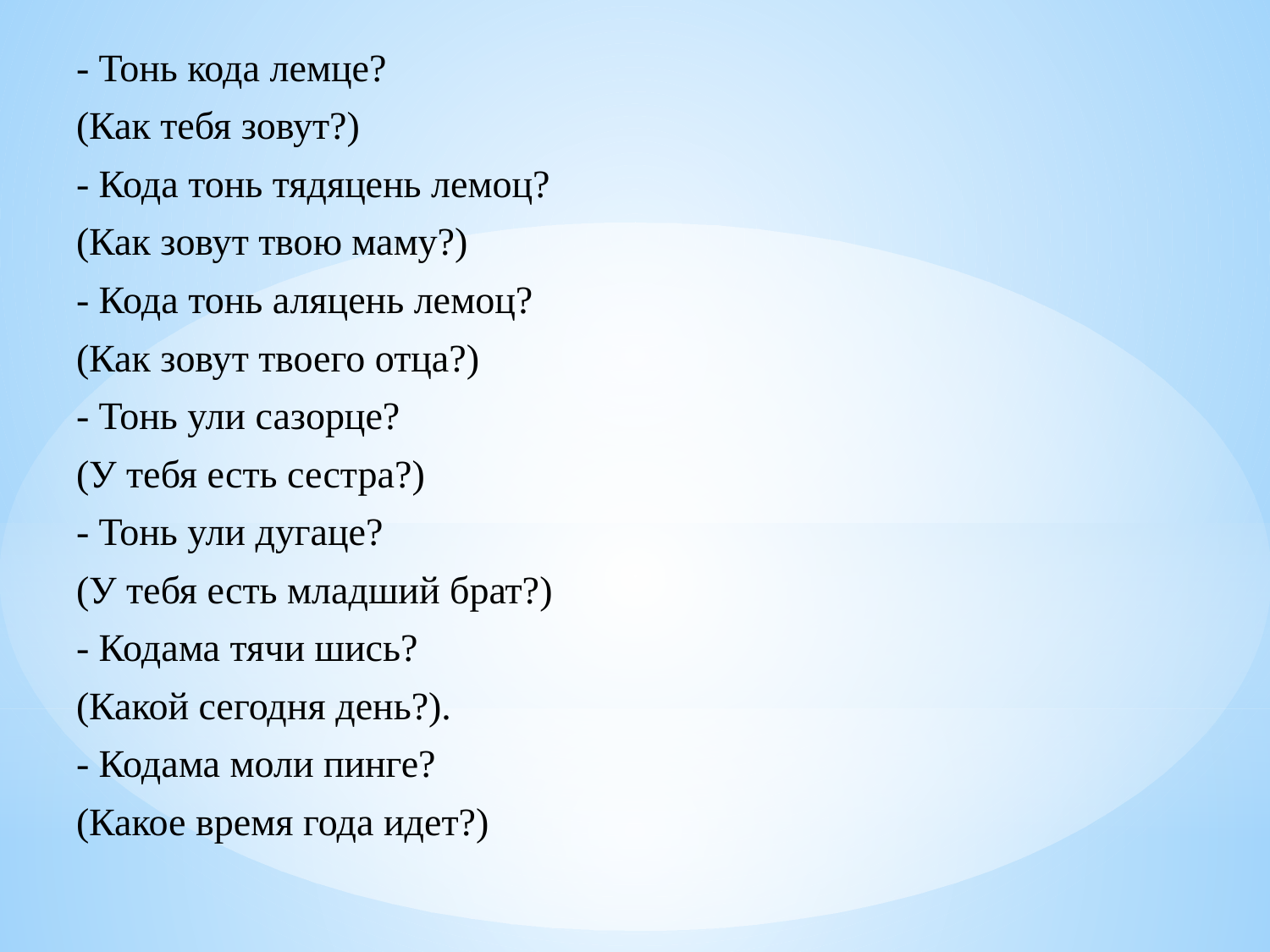

- Тонь кода лемце?
(Как тебя зовут?)
- Кода тонь тядяцень лемоц?
(Как зовут твою маму?)
- Кода тонь аляцень лемоц?
(Как зовут твоего отца?)
- Тонь ули сазорце?
(У тебя есть сестра?)
- Тонь ули дугаце?
(У тебя есть младший брат?)
- Кодама тячи шись?
(Какой сегодня день?).
- Кодама моли пинге?
(Какое время года идет?)

#